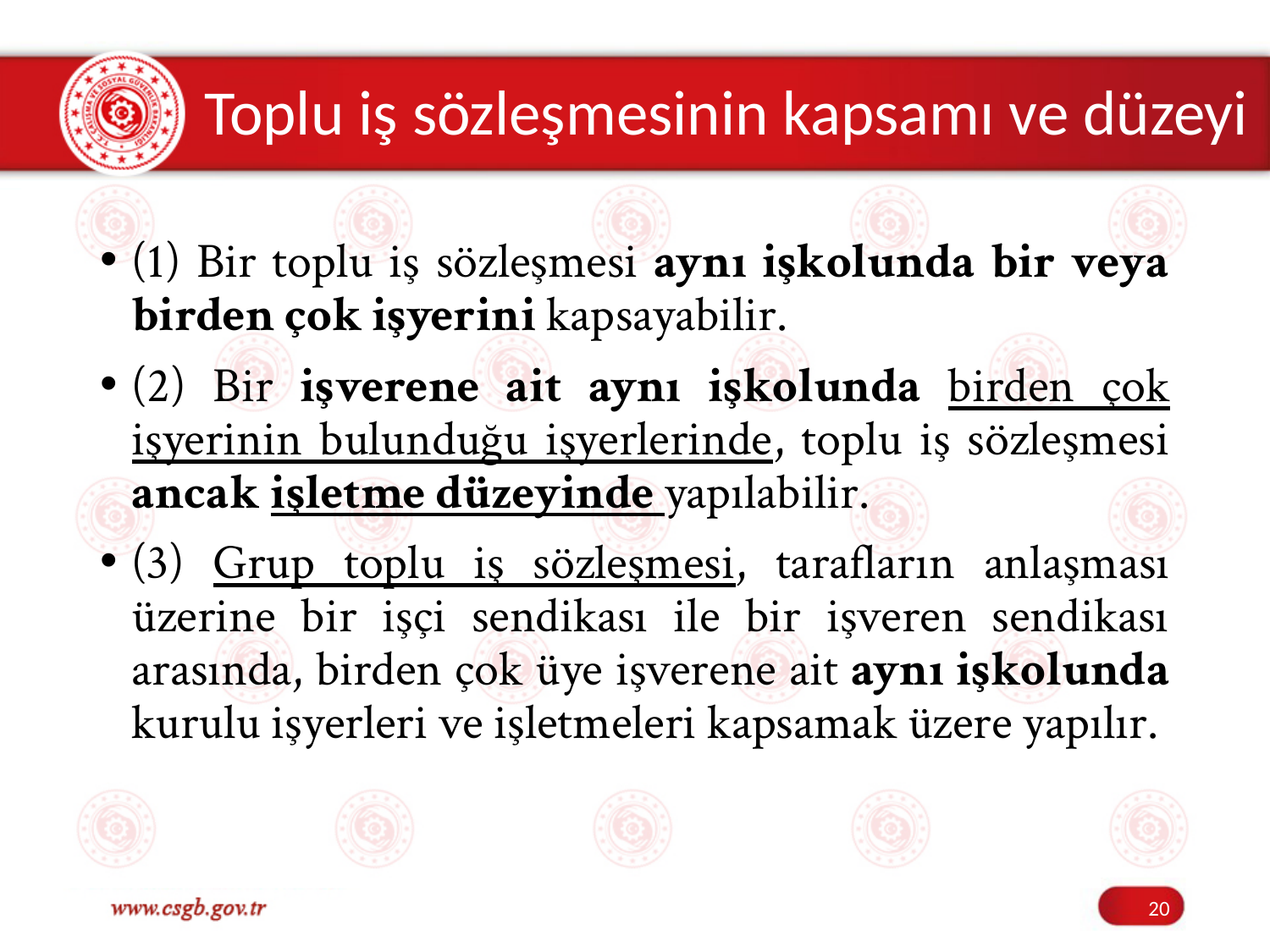

# Toplu iş sözleşmesinin kapsamı ve düzeyi
(1) Bir toplu iş sözleşmesi aynı işkolunda bir veya birden çok işyerini kapsayabilir.
(2) Bir işverene ait aynı işkolunda birden çok işyerinin bulunduğu işyerlerinde, toplu iş sözleşmesi ancak işletme düzeyinde yapılabilir.
(3) Grup toplu iş sözleşmesi, tarafların anlaşması üzerine bir işçi sendikası ile bir işveren sendikası arasında, birden çok üye işverene ait aynı işkolunda kurulu işyerleri ve işletmeleri kapsamak üzere yapılır.

20